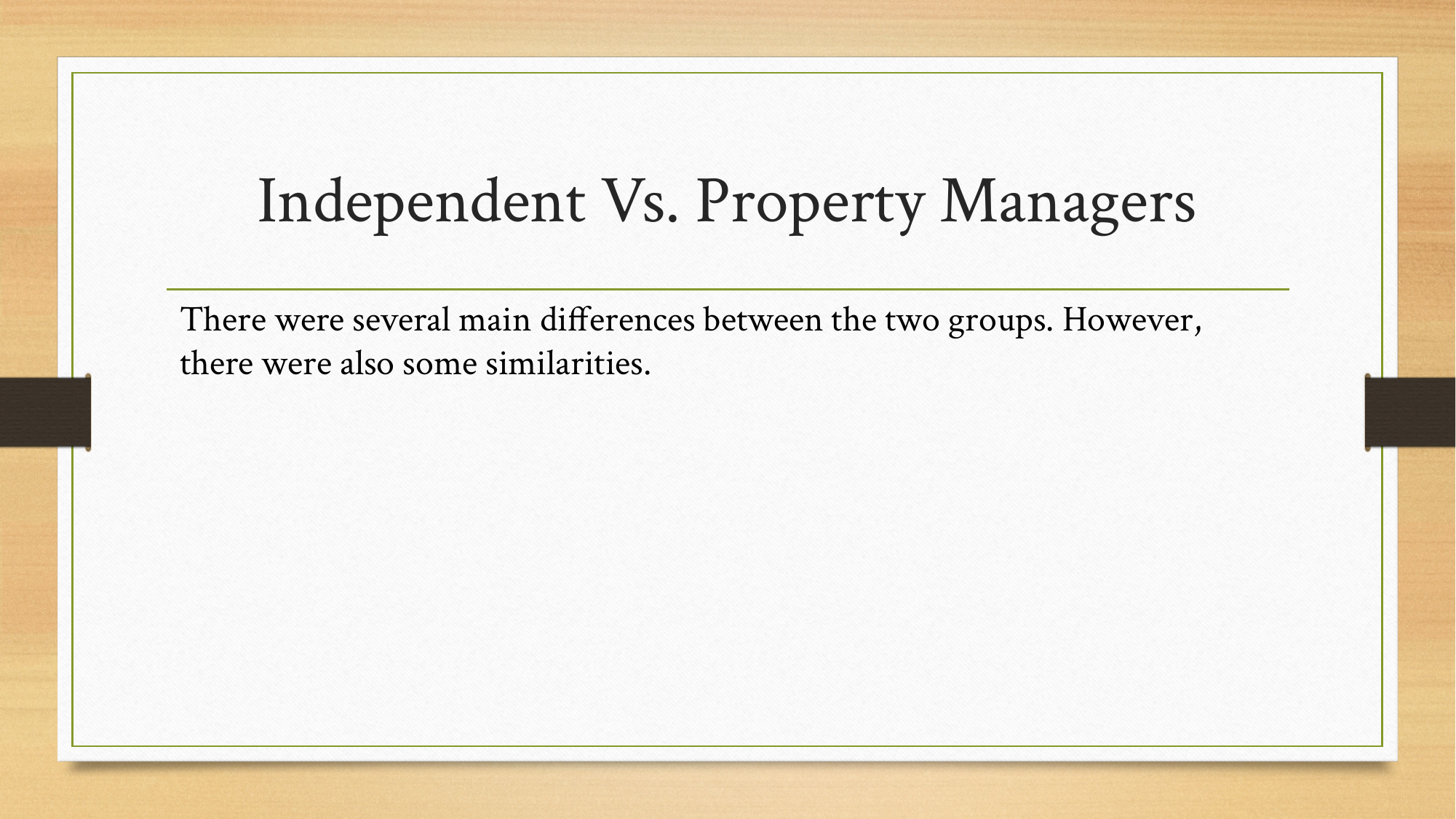

# Independent Vs. Property Managers
There were several main differences between the two groups. However, there were also some similarities.